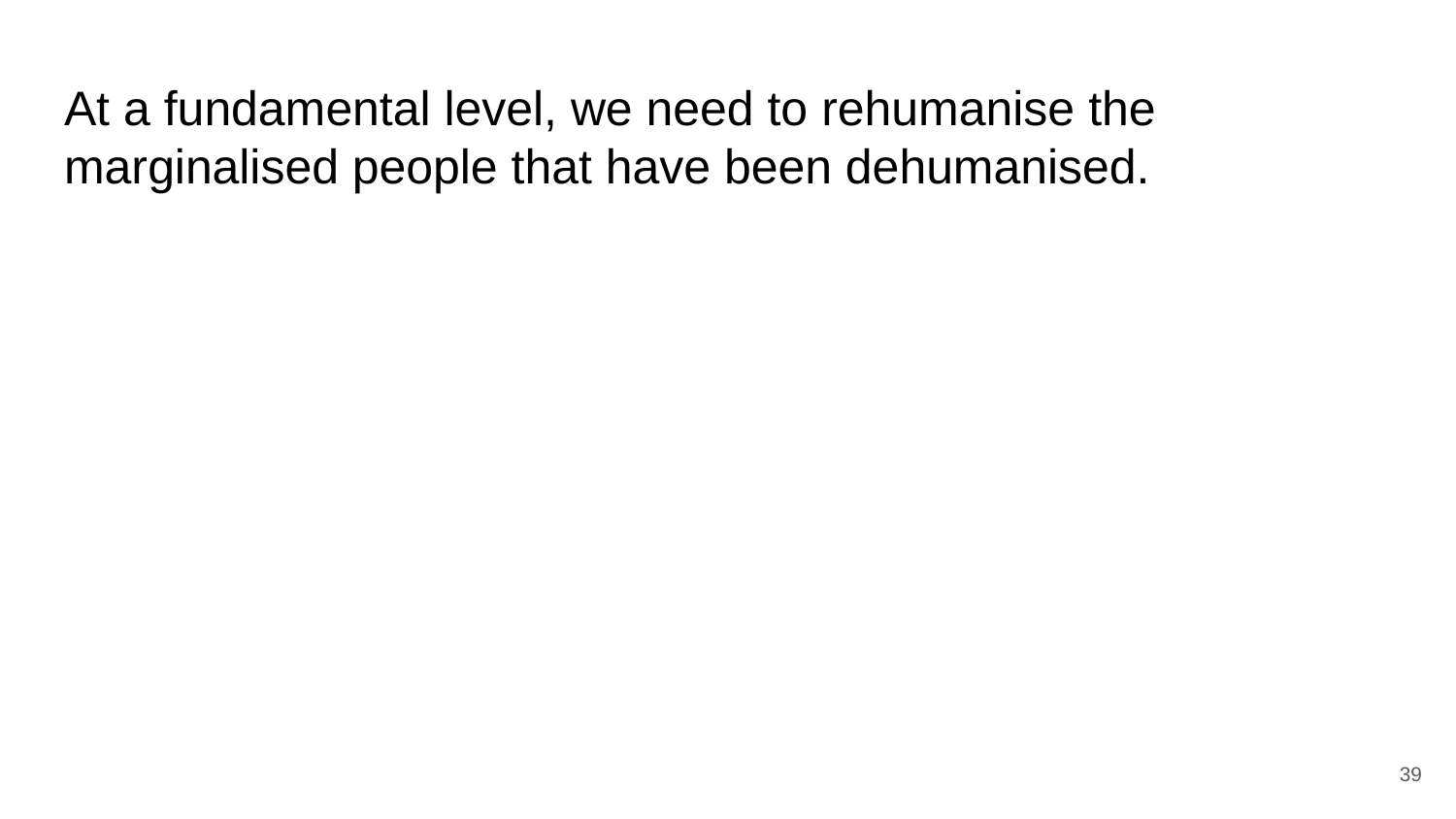

# At a fundamental level, we need to rehumanise the marginalised people that have been dehumanised.
39